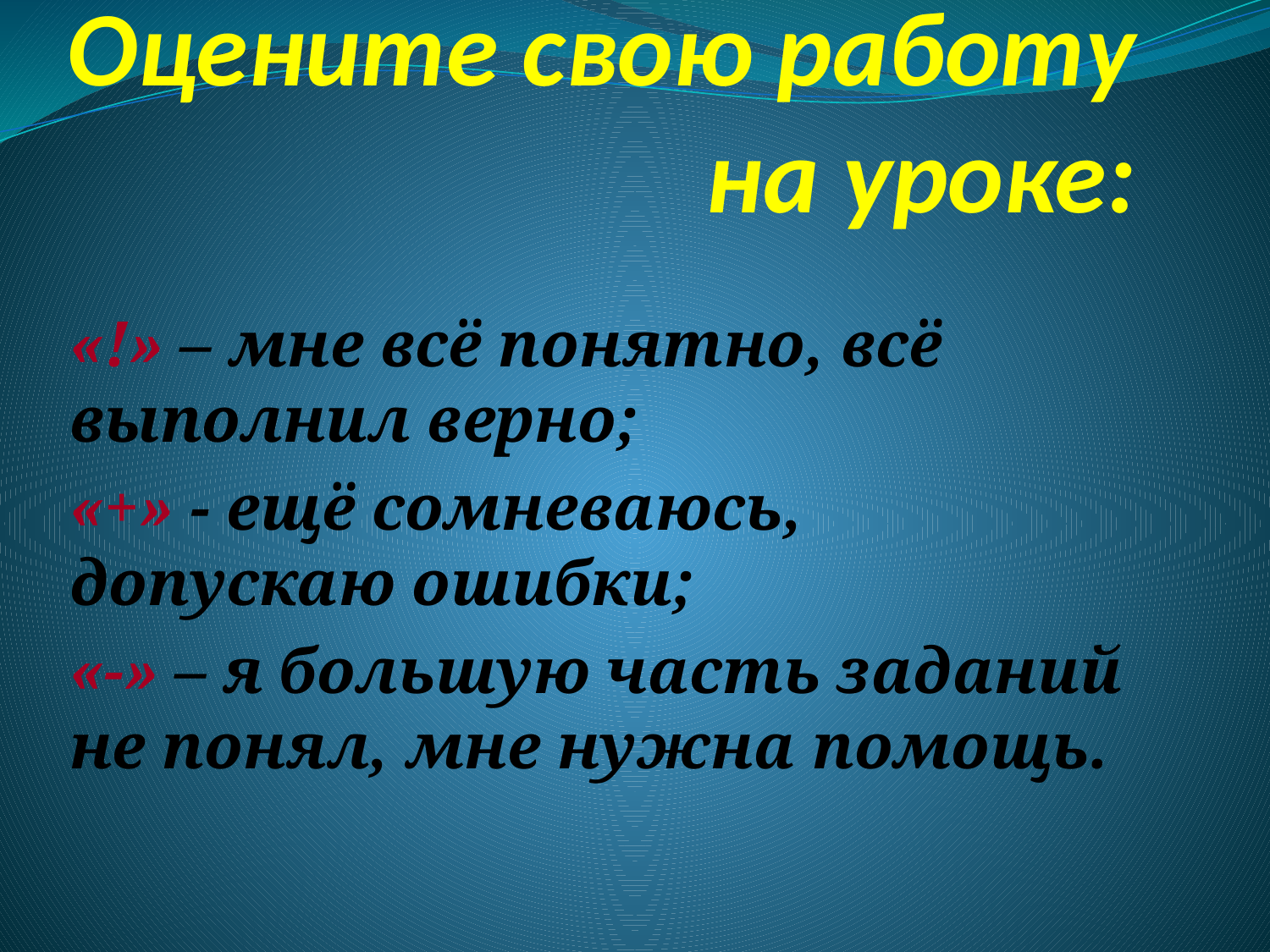

# Оцените свою работу на уроке:
«!» – мне всё понятно, всё выполнил верно;
«+» - ещё сомневаюсь, допускаю ошибки;
«-» – я большую часть заданий не понял, мне нужна помощь.